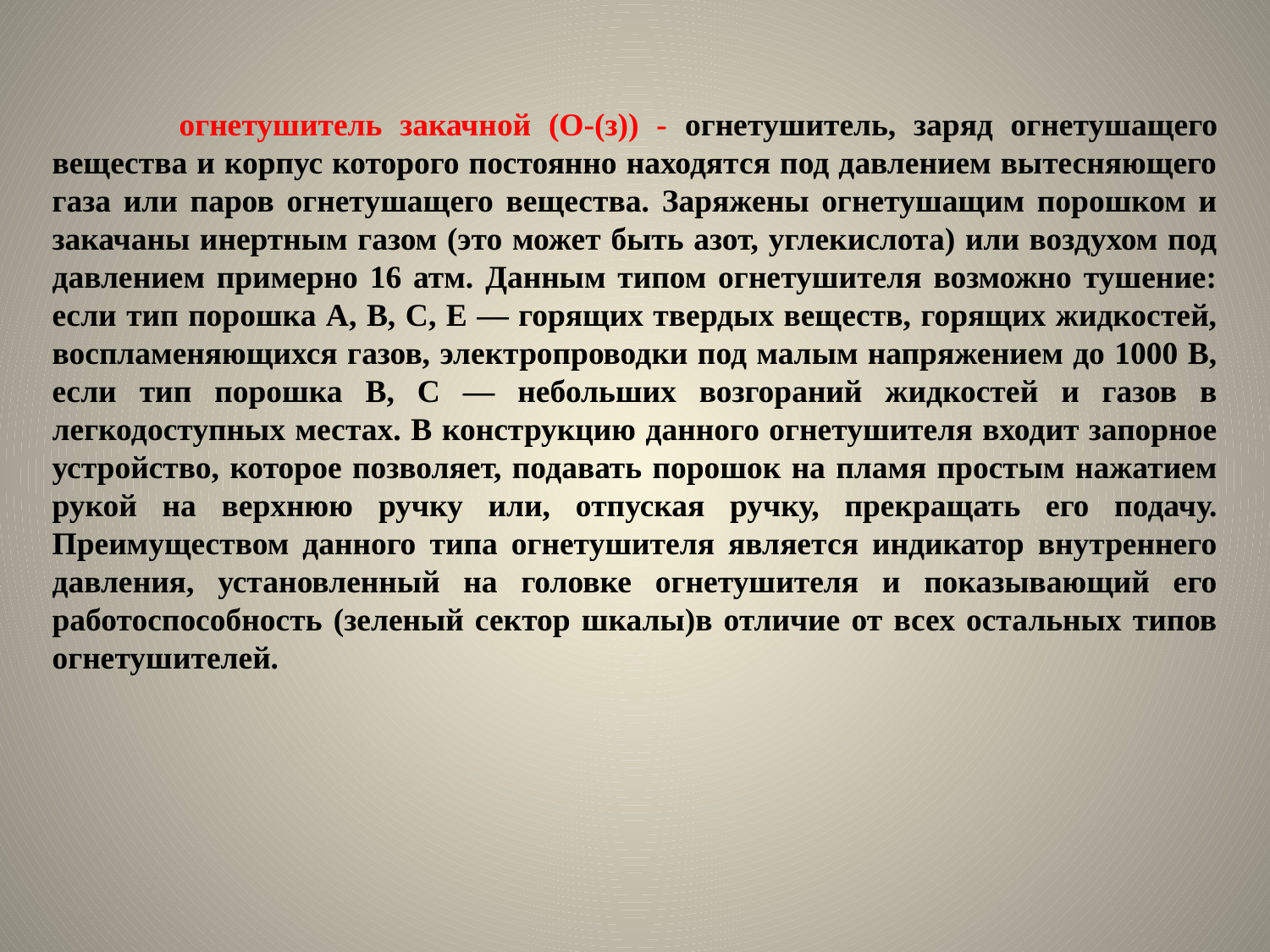

огнетушитель закачной (О-(з)) - огнетушитель, заряд огнетушащего вещества и корпус которого постоянно находятся под давлением вытесняющего газа или паров огнетушащего вещества. Заряжены огнетушащим порошком и закачаны инертным газом (это может быть азот, углекислота) или воздухом под давлением примерно 16 атм. Данным типом огнетушителя возможно тушение: если тип порошка А, В, С, Е — горящих твердых веществ, горящих жидкостей, воспламеняющихся газов, электропроводки под малым напряжением до 1000 В, если тип порошка В, С — небольших возгораний жидкостей и газов в легкодоступных местах. В конструкцию данного огнетушителя входит запорное устройство, которое позволяет, подавать порошок на пламя простым нажатием рукой на верхнюю ручку или, отпуская ручку, прекращать его подачу. Преимуществом данного типа огнетушителя является индикатор внутреннего давления, установленный на головке огнетушителя и показывающий его работоспособность (зеленый сектор шкалы)в отличие от всех остальных типов огнетушителей.